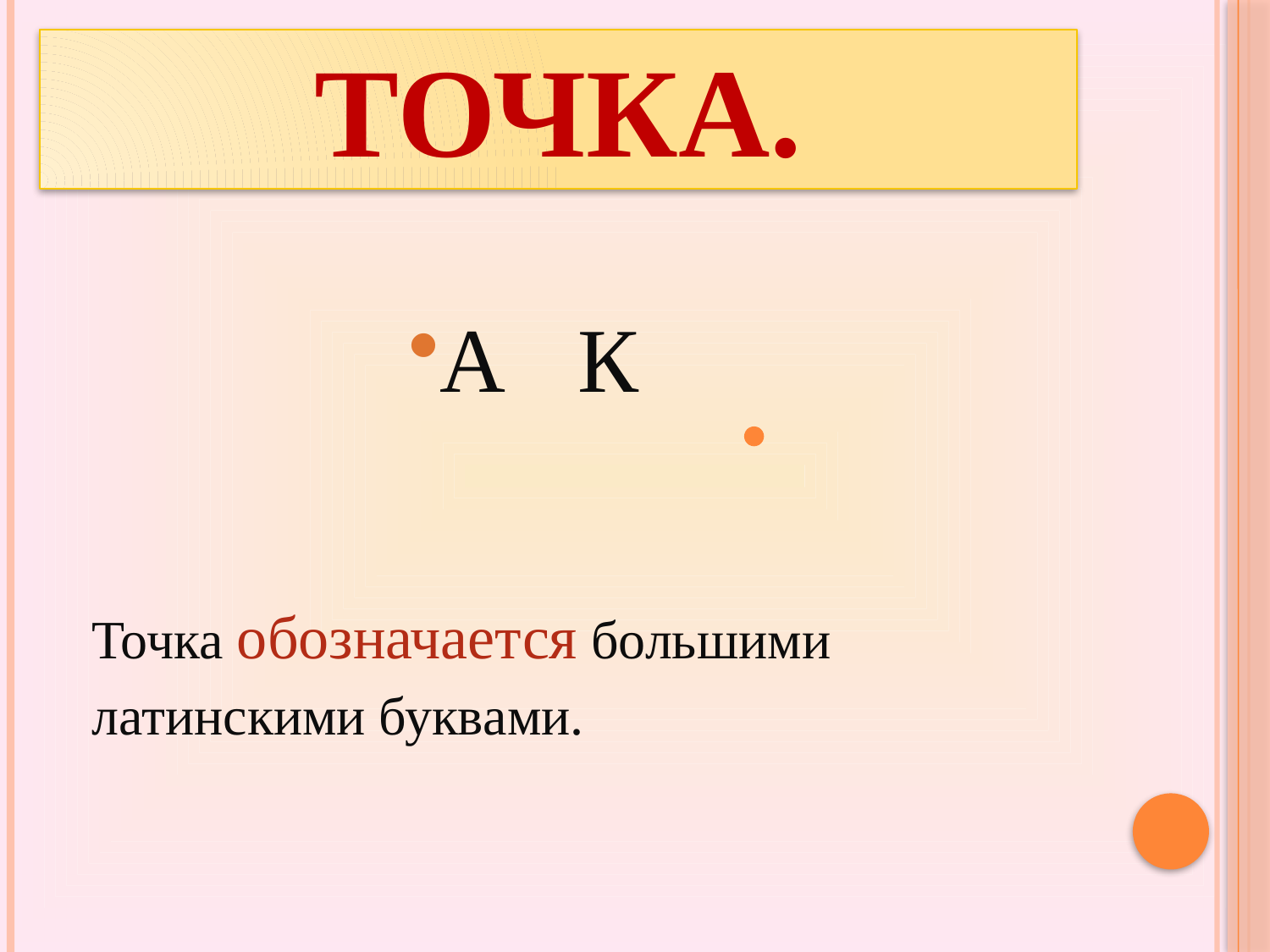

# Точка.

А		 К

Точка обозначается большими
латинскими буквами.